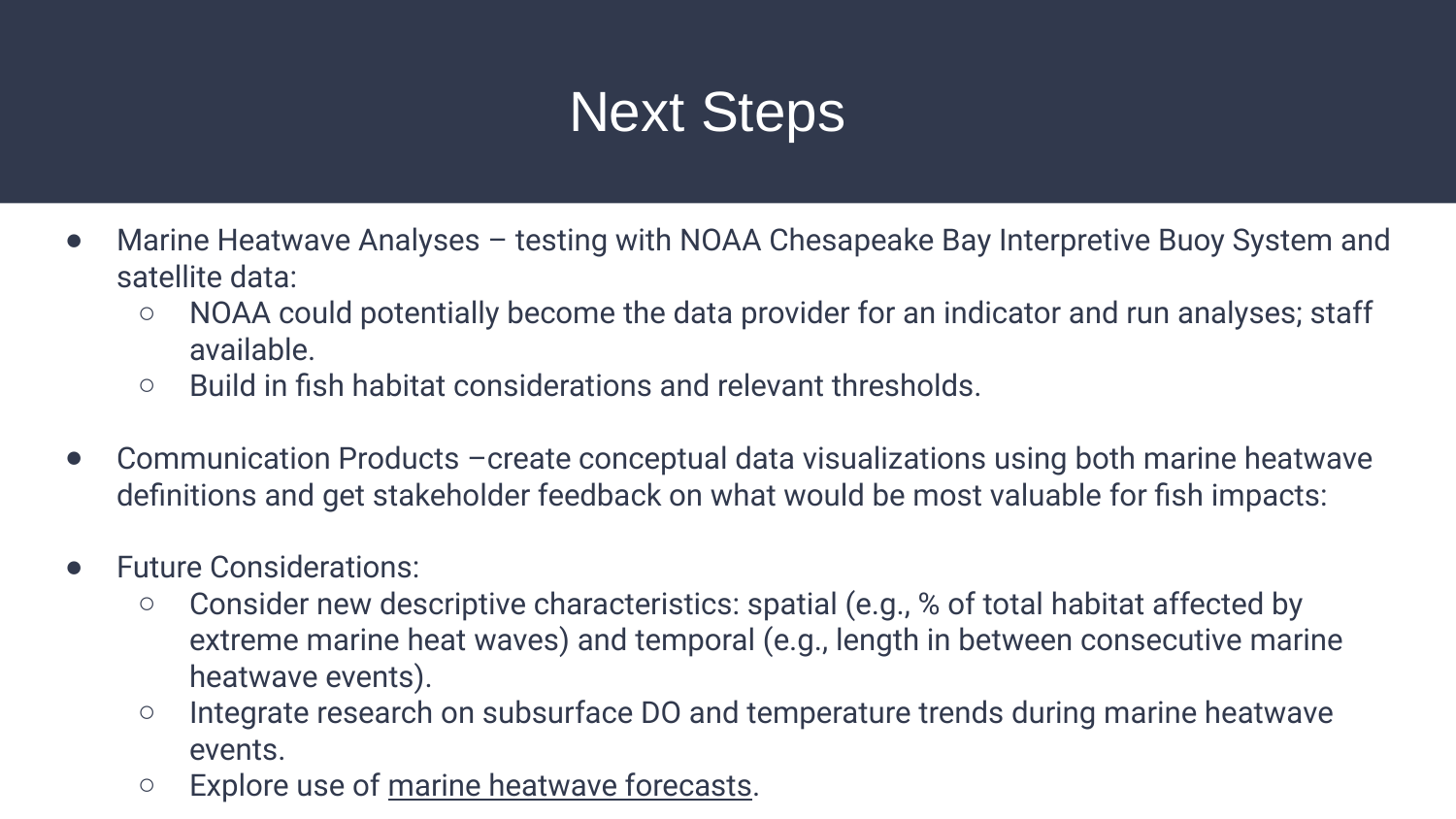

# Next Steps

Marine Heatwave Analyses – testing with NOAA Chesapeake Bay Interpretive Buoy System and satellite data:
NOAA could potentially become the data provider for an indicator and run analyses; staff available.
Build in fish habitat considerations and relevant thresholds.

Communication Products –create conceptual data visualizations using both marine heatwave definitions and get stakeholder feedback on what would be most valuable for fish impacts:

Future Considerations:
Consider new descriptive characteristics: spatial (e.g., % of total habitat affected by extreme marine heat waves) and temporal (e.g., length in between consecutive marine heatwave events).
Integrate research on subsurface DO and temperature trends during marine heatwave events.
Explore use of marine heatwave forecasts.